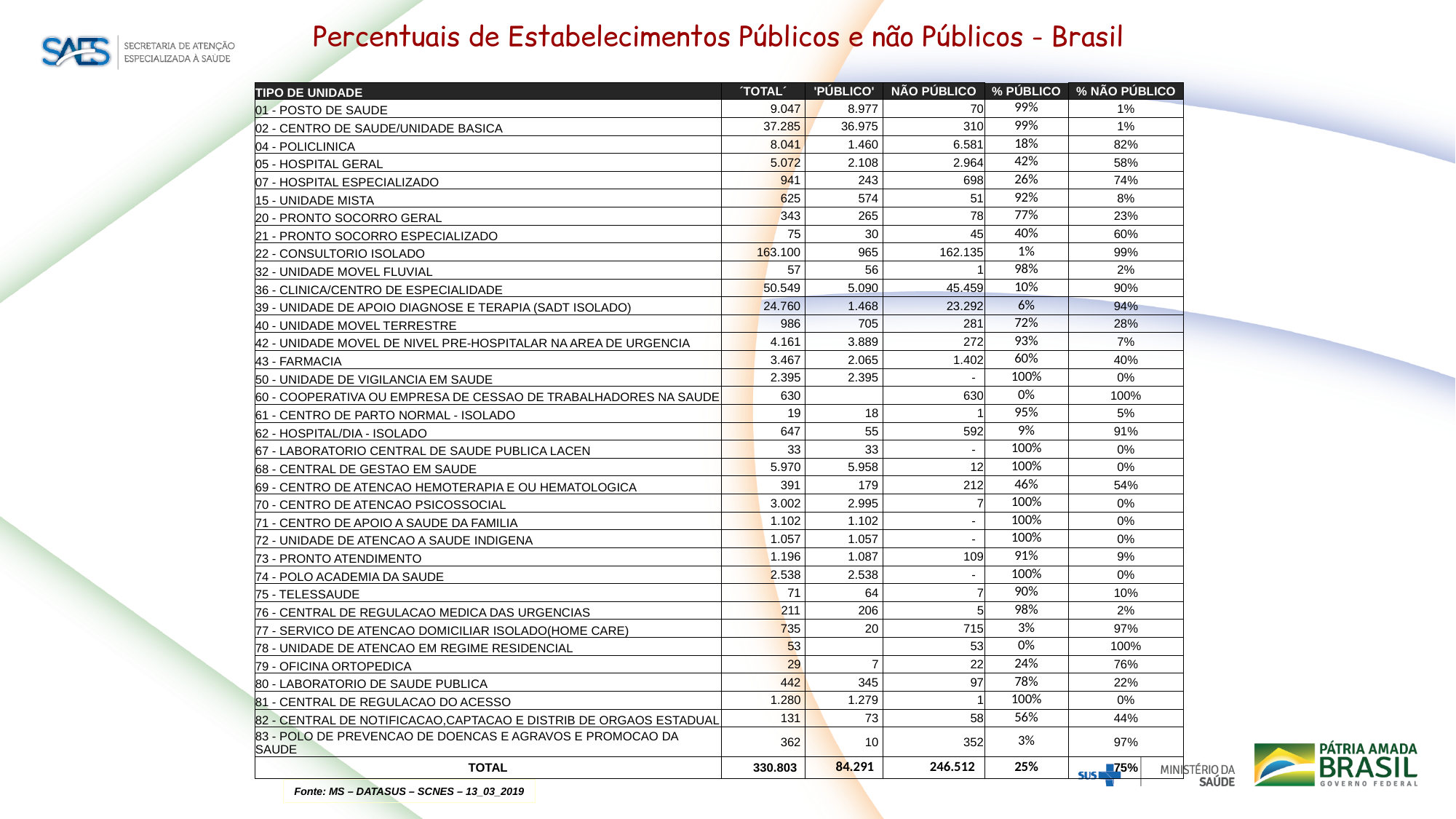

Percentuais de Estabelecimentos Públicos e não Públicos - Brasil
| TIPO DE UNIDADE | ´TOTAL´ | 'PÚBLICO' | NÃO PÚBLICO | % PÚBLICO | % NÃO PÚBLICO |  |
| --- | --- | --- | --- | --- | --- | --- |
| 01 - POSTO DE SAUDE | 9.047 | 8.977 | 70 | 99% | 1% |  |
| 02 - CENTRO DE SAUDE/UNIDADE BASICA | 37.285 | 36.975 | 310 | 99% | 1% |  |
| 04 - POLICLINICA | 8.041 | 1.460 | 6.581 | 18% | 82% |  |
| 05 - HOSPITAL GERAL | 5.072 | 2.108 | 2.964 | 42% | 58% |  |
| 07 - HOSPITAL ESPECIALIZADO | 941 | 243 | 698 | 26% | 74% |  |
| 15 - UNIDADE MISTA | 625 | 574 | 51 | 92% | 8% |  |
| 20 - PRONTO SOCORRO GERAL | 343 | 265 | 78 | 77% | 23% |  |
| 21 - PRONTO SOCORRO ESPECIALIZADO | 75 | 30 | 45 | 40% | 60% |  |
| 22 - CONSULTORIO ISOLADO | 163.100 | 965 | 162.135 | 1% | 99% |  |
| 32 - UNIDADE MOVEL FLUVIAL | 57 | 56 | 1 | 98% | 2% |  |
| 36 - CLINICA/CENTRO DE ESPECIALIDADE | 50.549 | 5.090 | 45.459 | 10% | 90% |  |
| 39 - UNIDADE DE APOIO DIAGNOSE E TERAPIA (SADT ISOLADO) | 24.760 | 1.468 | 23.292 | 6% | 94% |  |
| 40 - UNIDADE MOVEL TERRESTRE | 986 | 705 | 281 | 72% | 28% |  |
| 42 - UNIDADE MOVEL DE NIVEL PRE-HOSPITALAR NA AREA DE URGENCIA | 4.161 | 3.889 | 272 | 93% | 7% |  |
| 43 - FARMACIA | 3.467 | 2.065 | 1.402 | 60% | 40% |  |
| 50 - UNIDADE DE VIGILANCIA EM SAUDE | 2.395 | 2.395 | - | 100% | 0% |  |
| 60 - COOPERATIVA OU EMPRESA DE CESSAO DE TRABALHADORES NA SAUDE | 630 |  | 630 | 0% | 100% |  |
| 61 - CENTRO DE PARTO NORMAL - ISOLADO | 19 | 18 | 1 | 95% | 5% |  |
| 62 - HOSPITAL/DIA - ISOLADO | 647 | 55 | 592 | 9% | 91% |  |
| 67 - LABORATORIO CENTRAL DE SAUDE PUBLICA LACEN | 33 | 33 | - | 100% | 0% |  |
| 68 - CENTRAL DE GESTAO EM SAUDE | 5.970 | 5.958 | 12 | 100% | 0% |  |
| 69 - CENTRO DE ATENCAO HEMOTERAPIA E OU HEMATOLOGICA | 391 | 179 | 212 | 46% | 54% |  |
| 70 - CENTRO DE ATENCAO PSICOSSOCIAL | 3.002 | 2.995 | 7 | 100% | 0% |  |
| 71 - CENTRO DE APOIO A SAUDE DA FAMILIA | 1.102 | 1.102 | - | 100% | 0% |  |
| 72 - UNIDADE DE ATENCAO A SAUDE INDIGENA | 1.057 | 1.057 | - | 100% | 0% |  |
| 73 - PRONTO ATENDIMENTO | 1.196 | 1.087 | 109 | 91% | 9% |  |
| 74 - POLO ACADEMIA DA SAUDE | 2.538 | 2.538 | - | 100% | 0% |  |
| 75 - TELESSAUDE | 71 | 64 | 7 | 90% | 10% |  |
| 76 - CENTRAL DE REGULACAO MEDICA DAS URGENCIAS | 211 | 206 | 5 | 98% | 2% |  |
| 77 - SERVICO DE ATENCAO DOMICILIAR ISOLADO(HOME CARE) | 735 | 20 | 715 | 3% | 97% |  |
| 78 - UNIDADE DE ATENCAO EM REGIME RESIDENCIAL | 53 |  | 53 | 0% | 100% |  |
| 79 - OFICINA ORTOPEDICA | 29 | 7 | 22 | 24% | 76% |  |
| 80 - LABORATORIO DE SAUDE PUBLICA | 442 | 345 | 97 | 78% | 22% |  |
| 81 - CENTRAL DE REGULACAO DO ACESSO | 1.280 | 1.279 | 1 | 100% | 0% |  |
| 82 - CENTRAL DE NOTIFICACAO,CAPTACAO E DISTRIB DE ORGAOS ESTADUAL | 131 | 73 | 58 | 56% | 44% |  |
| 83 - POLO DE PREVENCAO DE DOENCAS E AGRAVOS E PROMOCAO DA SAUDE | 362 | 10 | 352 | 3% | 97% |  |
| TOTAL | 330.803 | 84.291 | 246.512 | 25% | 75% |  |
Fonte: MS – DATASUS – SCNES – 13_03_2019